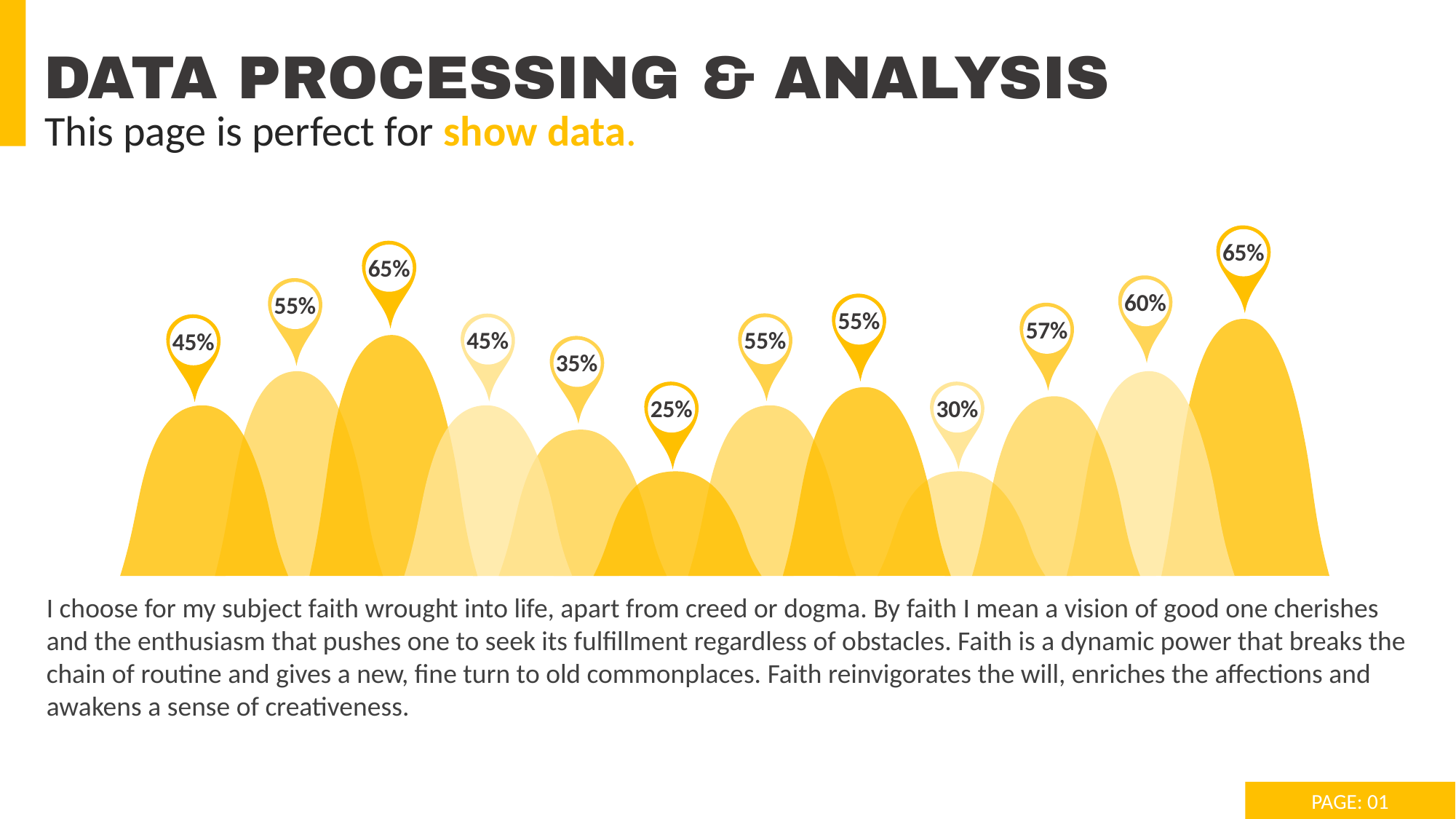

DATA PROCESSING & ANALYSIS
This page is perfect for show data.

65%

65%

60%

55%

55%

57%

55%

45%

45%

35%

25%

30%

I choose for my subject faith wrought into life, apart from creed or dogma. By faith I mean a vision of good one cherishes and the enthusiasm that pushes one to seek its fulfillment regardless of obstacles. Faith is a dynamic power that breaks the chain of routine and gives a new, fine turn to old commonplaces. Faith reinvigorates the will, enriches the affections and awakens a sense of creativeness.
PAGE: 01